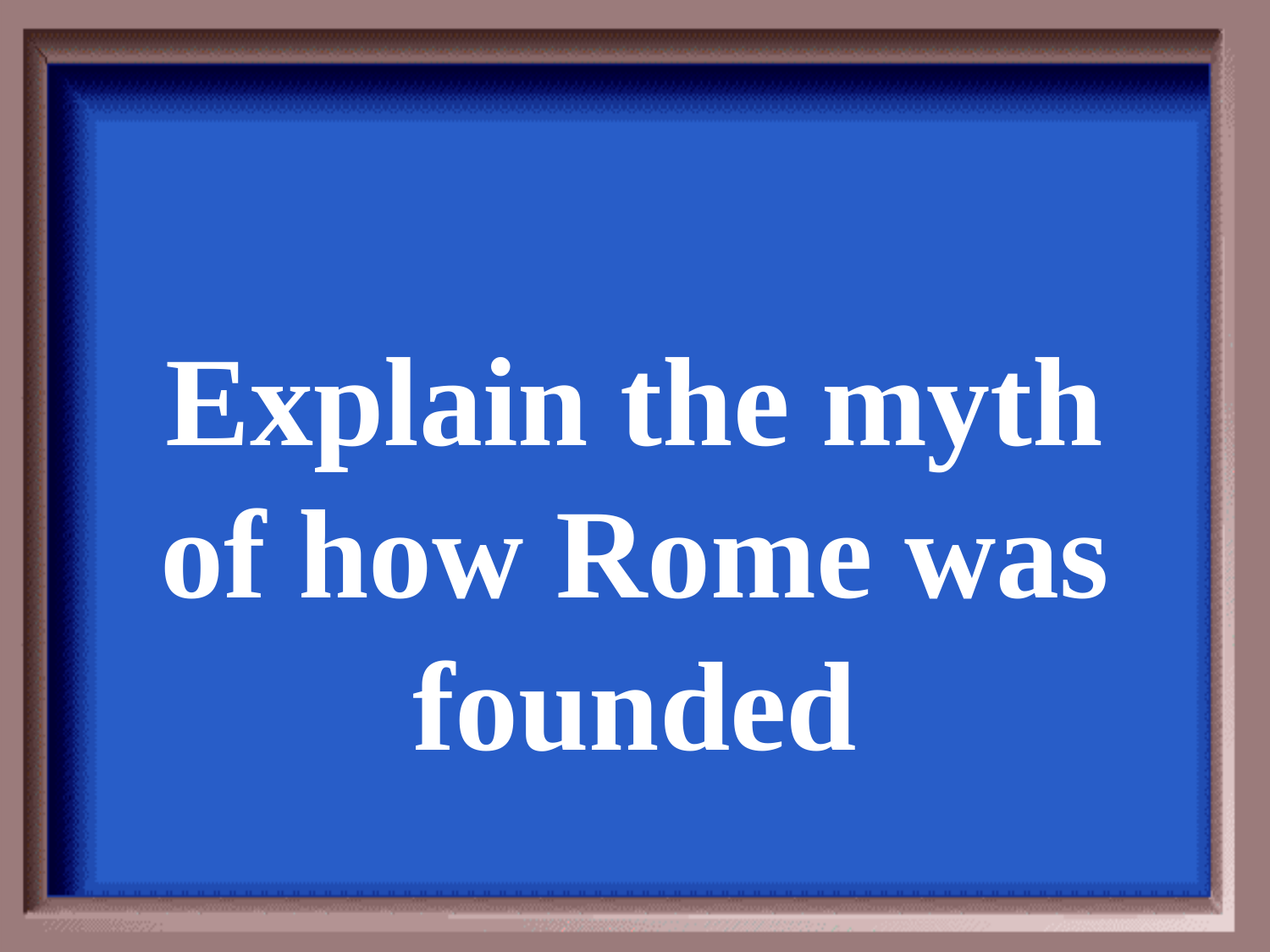

Explain the myth of how Rome was founded